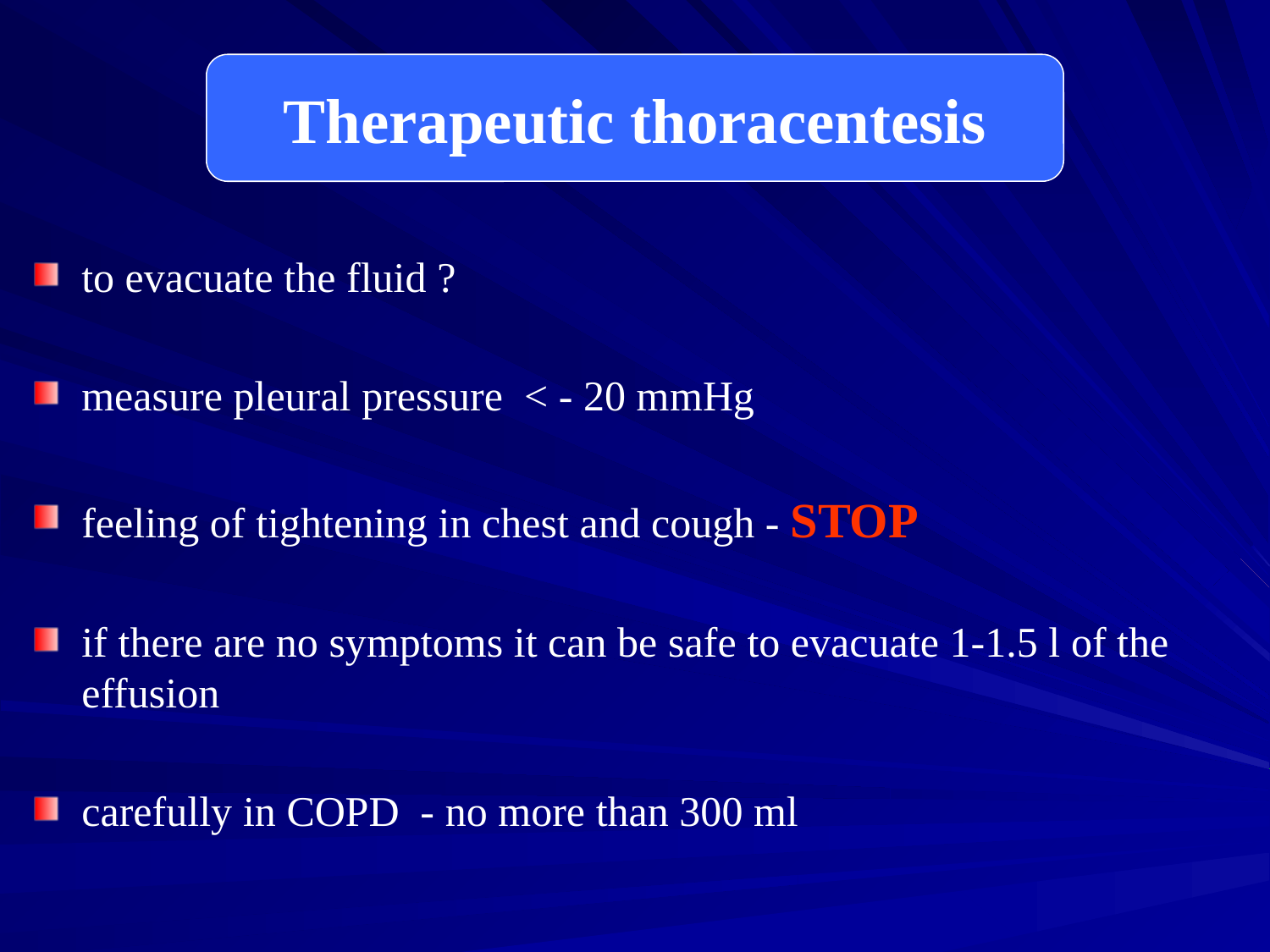

# Therapeutic thoracentesis

to evacuate the fluid ?

measure pleural pressure  < - 20 mmHg

feeling of tightening in chest and cough - STOP

if there are no symptoms it can be safe to evacuate 1-1.5 l of the effusion

carefully in COPD  - no more than 300 ml